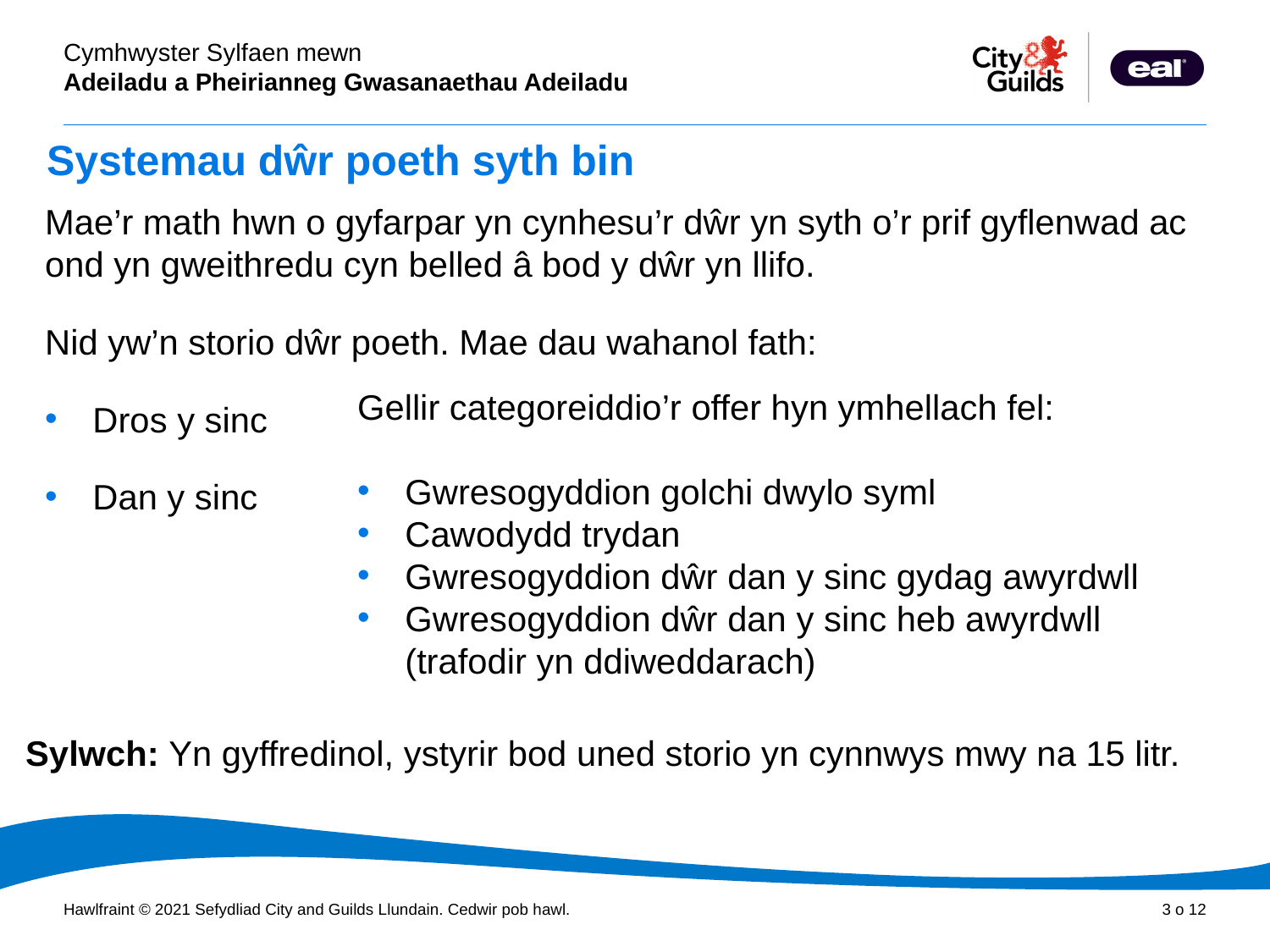

# Systemau dŵr poeth syth bin
Mae’r math hwn o gyfarpar yn cynhesu’r dŵr yn syth o’r prif gyflenwad ac ond yn gweithredu cyn belled â bod y dŵr yn llifo.
Nid yw’n storio dŵr poeth. Mae dau wahanol fath:
Dros y sinc
Dan y sinc

Gellir categoreiddio’r offer hyn ymhellach fel:

Gwresogyddion golchi dwylo syml
Cawodydd trydan
Gwresogyddion dŵr dan y sinc gydag awyrdwll
Gwresogyddion dŵr dan y sinc heb awyrdwll
(trafodir yn ddiweddarach)
Sylwch: Yn gyffredinol, ystyrir bod uned storio yn cynnwys mwy na 15 litr.